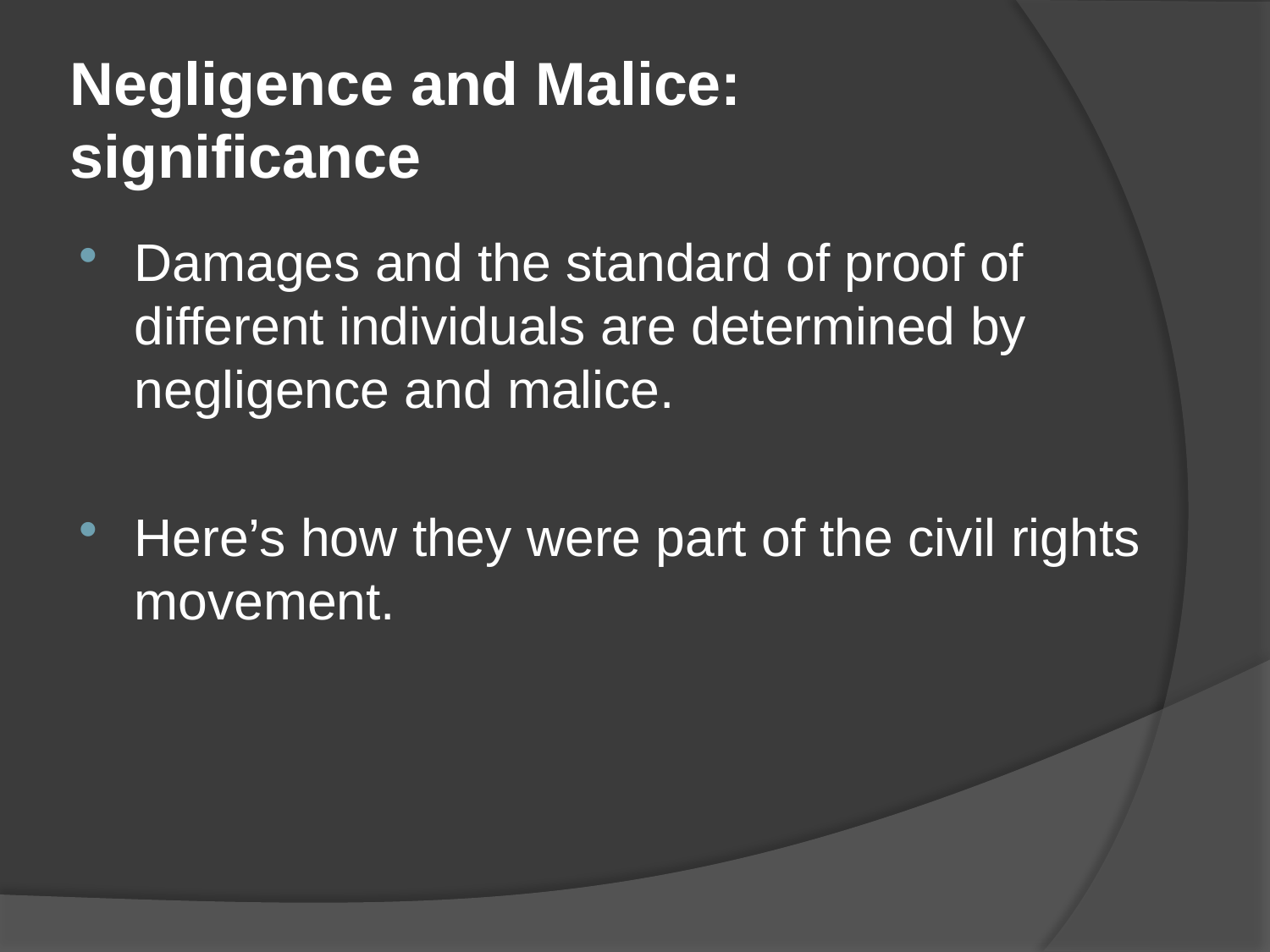

# Negligence and Malice: significance
Damages and the standard of proof of different individuals are determined by negligence and malice.

Here’s how they were part of the civil rights movement.